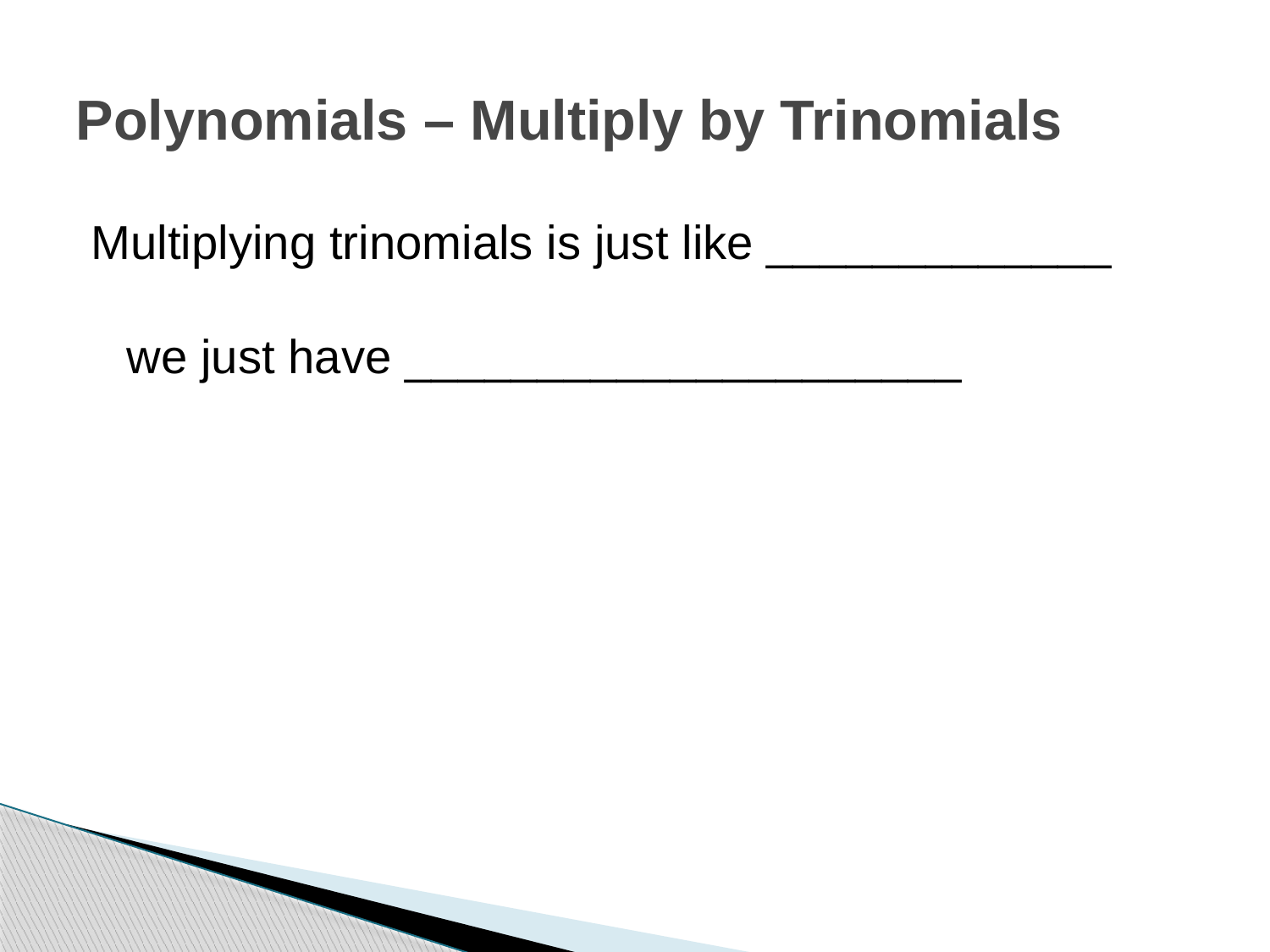

# Polynomials – Multiply by Trinomials
Multiplying trinomials is just like _____________
we just have _____________________